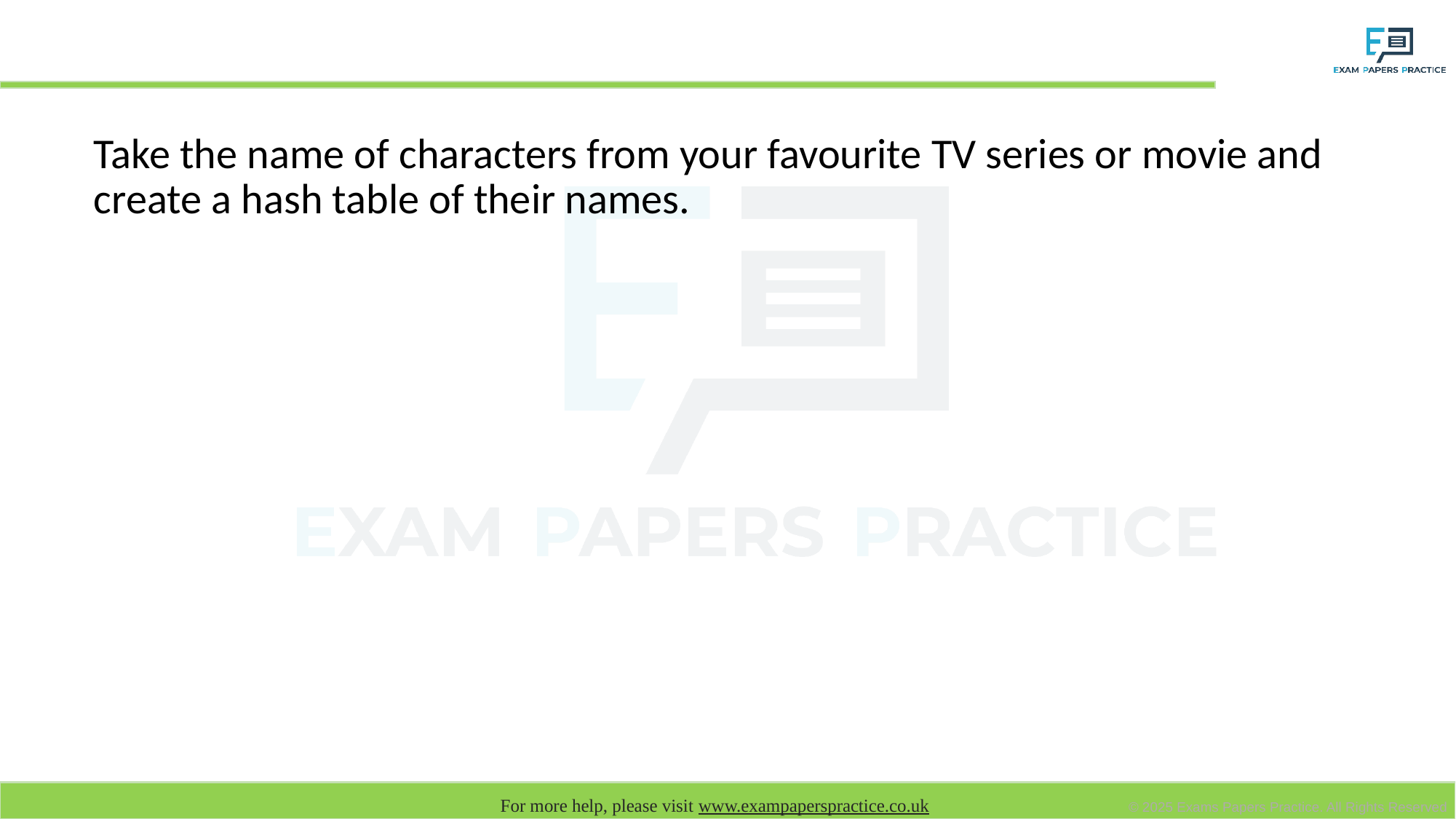

# Exercise
Take the name of characters from your favourite TV series or movie and create a hash table of their names.